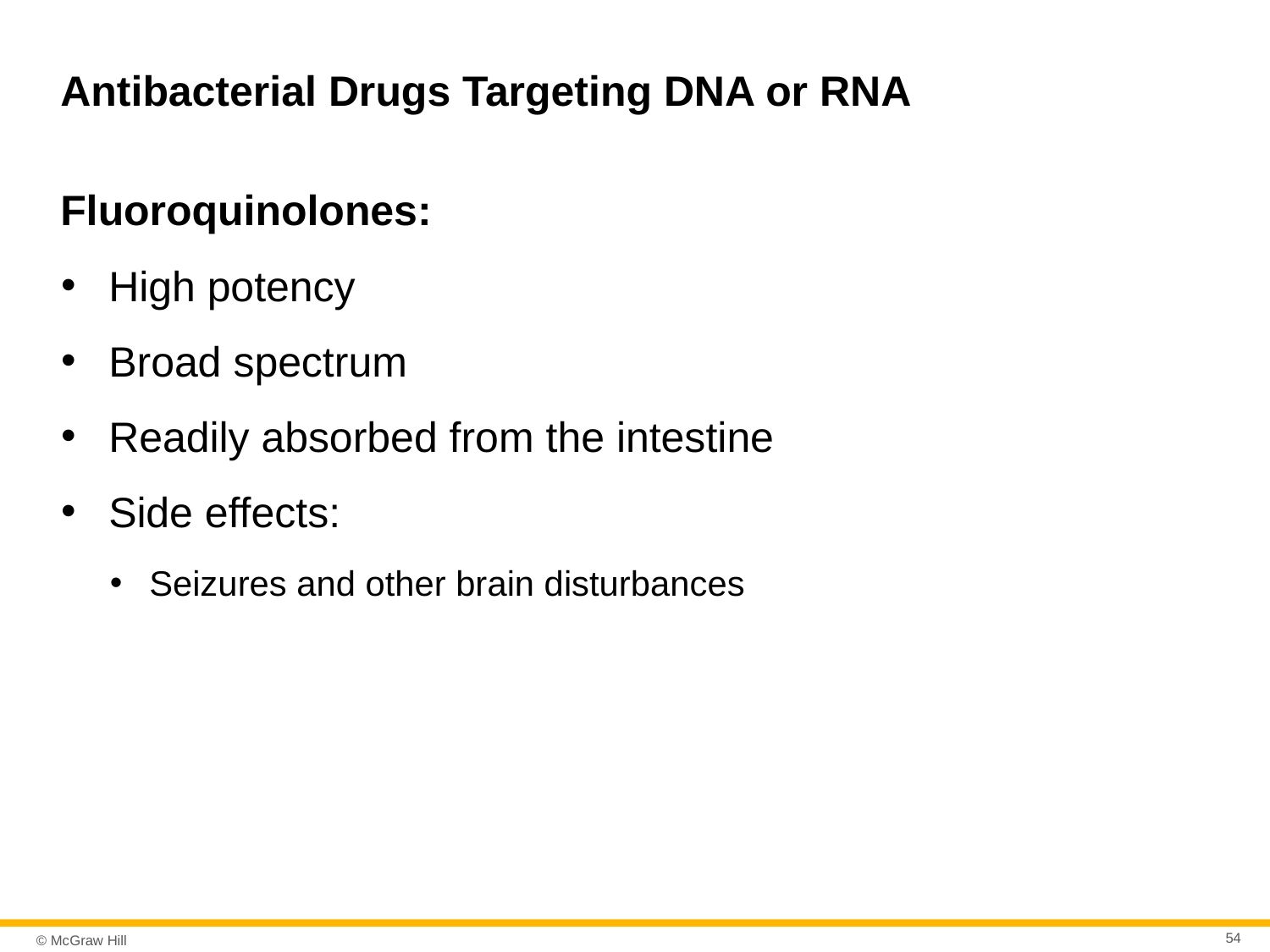

# Antibacterial Drugs Targeting DNA or RNA
Fluoroquinolones:
High potency
Broad spectrum
Readily absorbed from the intestine
Side effects:
Seizures and other brain disturbances